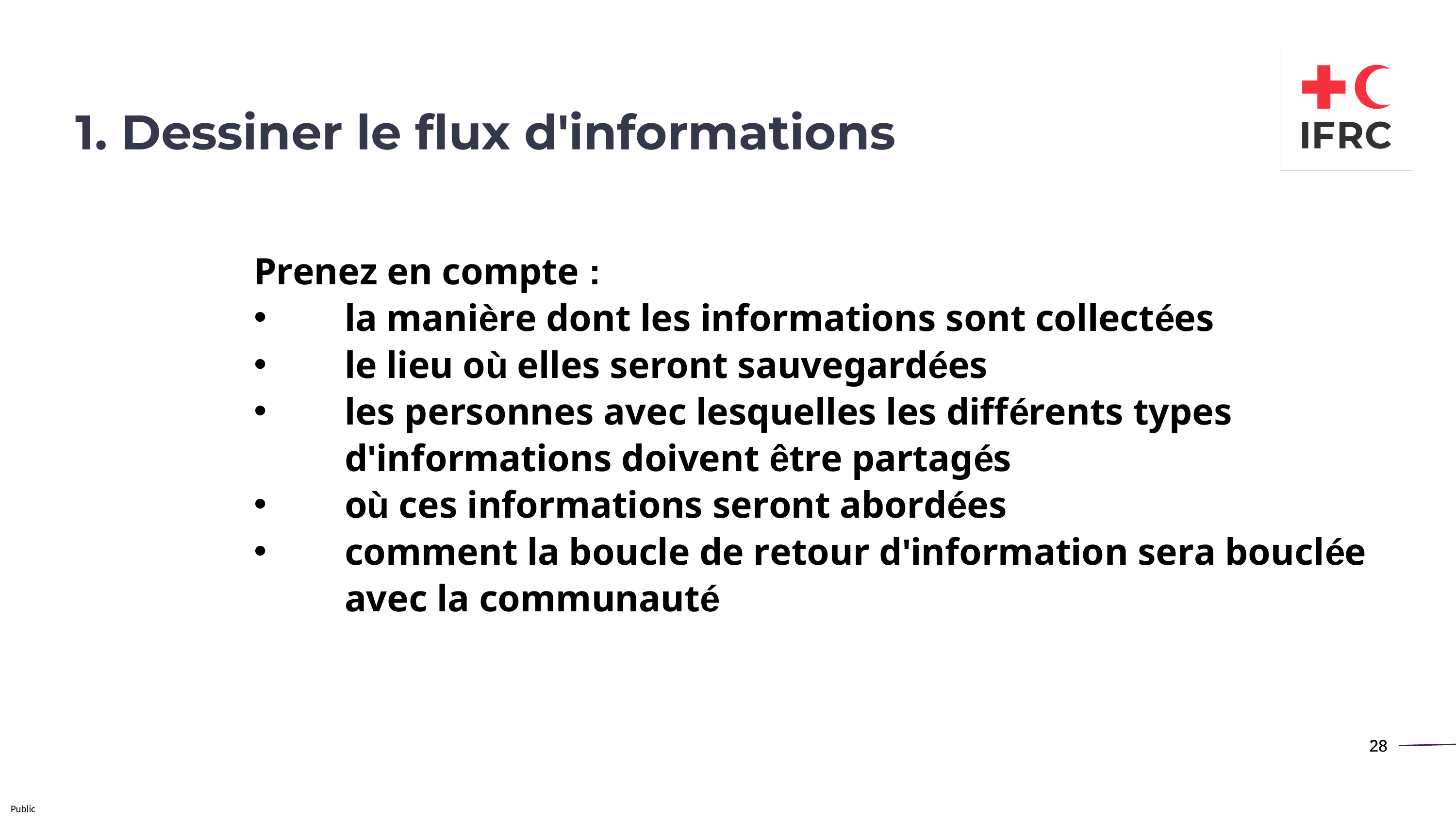

1. Dessiner le flux d'informations
Prenez en compte :
la manière dont les informations sont collectées
le lieu où elles seront sauvegardées
les personnes avec lesquelles les différents types d'informations doivent être partagés
où ces informations seront abordées
comment la boucle de retour d'information sera bouclée avec la communauté